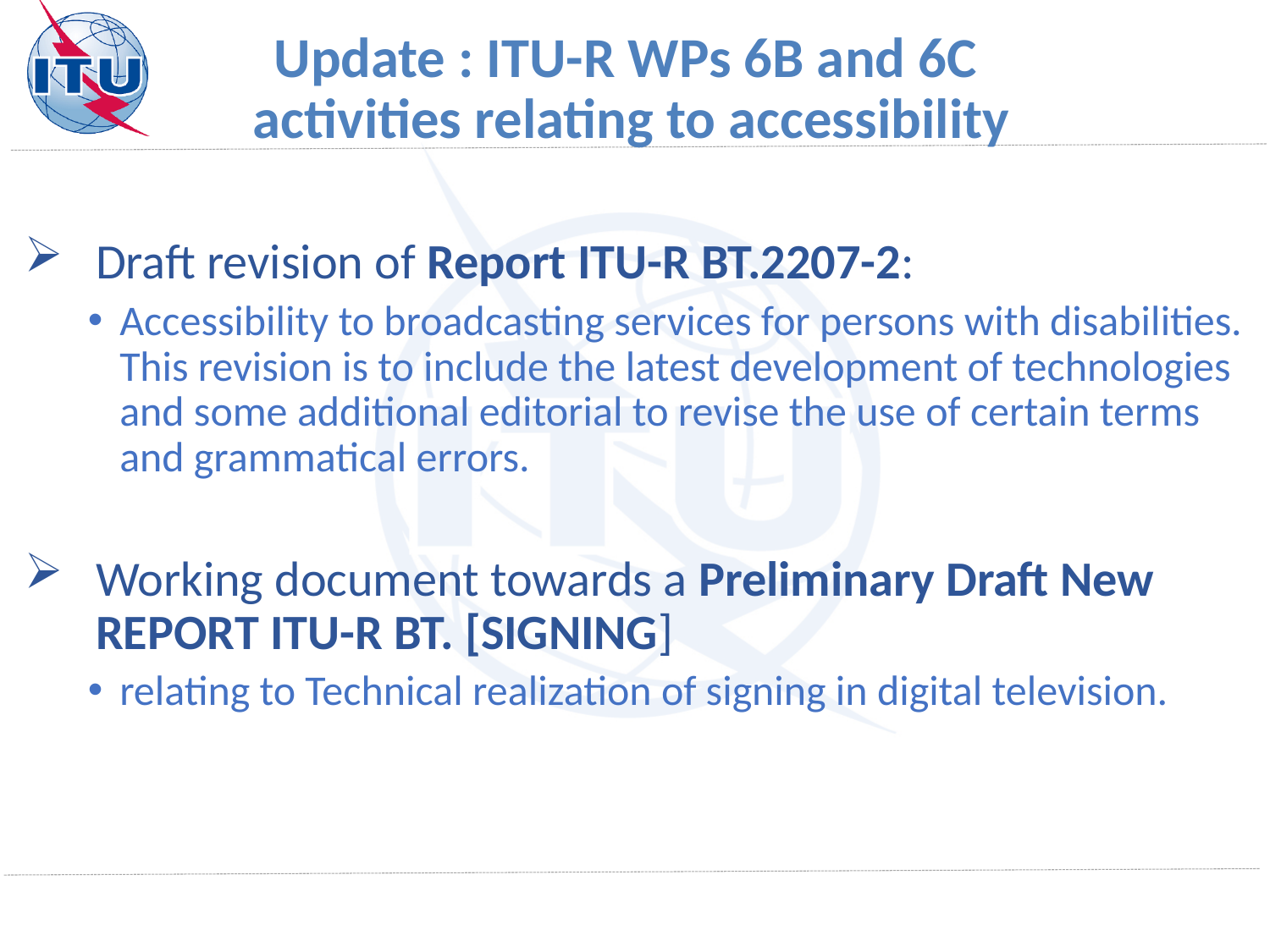

# Update : ITU-R WPs 6B and 6C activities relating to accessibility
Draft revision of Report ITU-R BT.2207-2:
Accessibility to broadcasting services for persons with disabilities. This revision is to include the latest development of technologies and some additional editorial to revise the use of certain terms and grammatical errors.

Working document towards a Preliminary Draft New REPORT ITU-R BT. [SIGNING]
relating to Technical realization of signing in digital television.